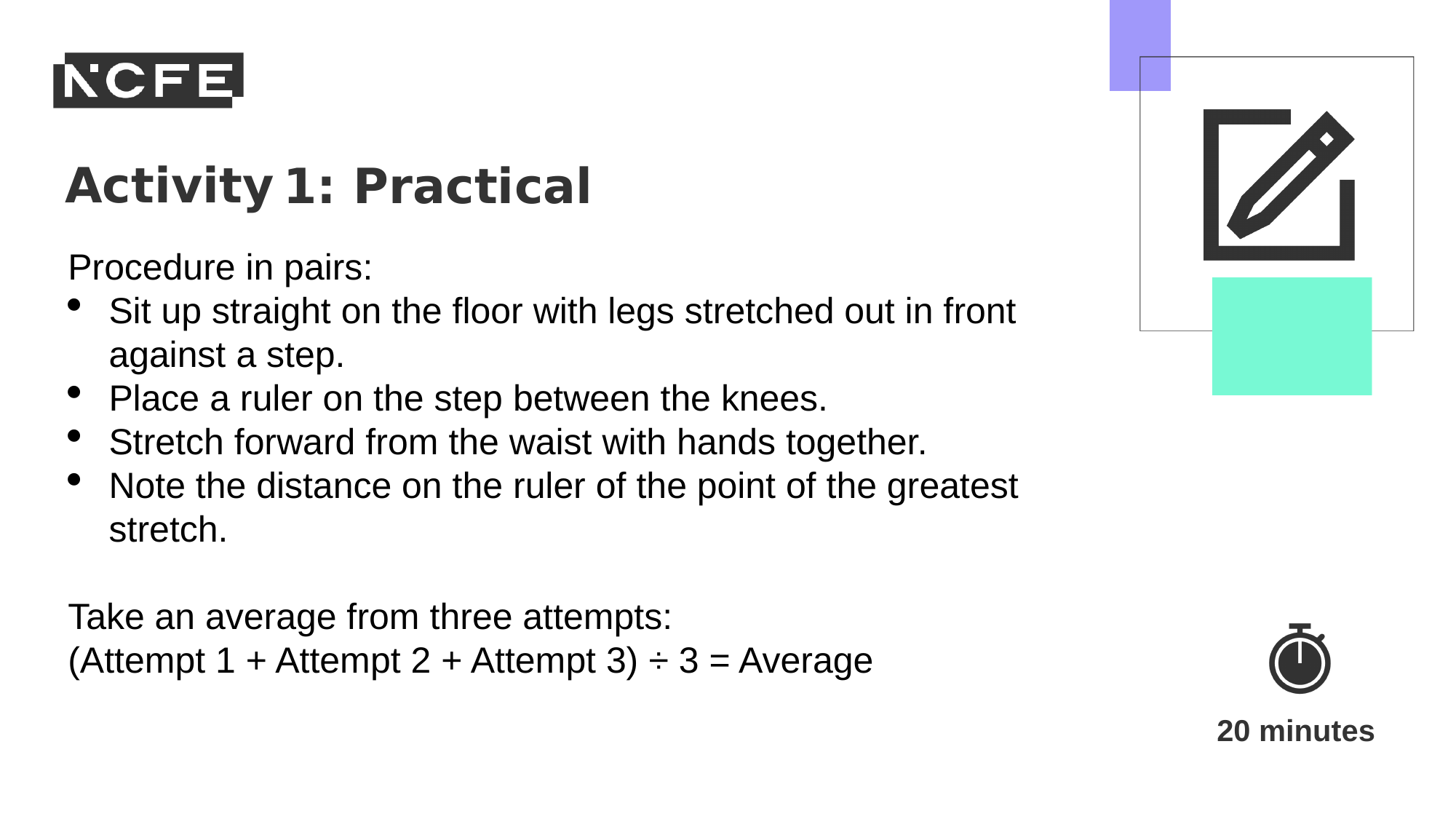

1: Practical
Procedure in pairs:
Sit up straight on the floor with legs stretched out in front against a step.
Place a ruler on the step between the knees.
Stretch forward from the waist with hands together.
Note the distance on the ruler of the point of the greatest stretch.

Take an average from three attempts:
(Attempt 1 + Attempt 2 + Attempt 3) ÷ 3 = Average
20 minutes